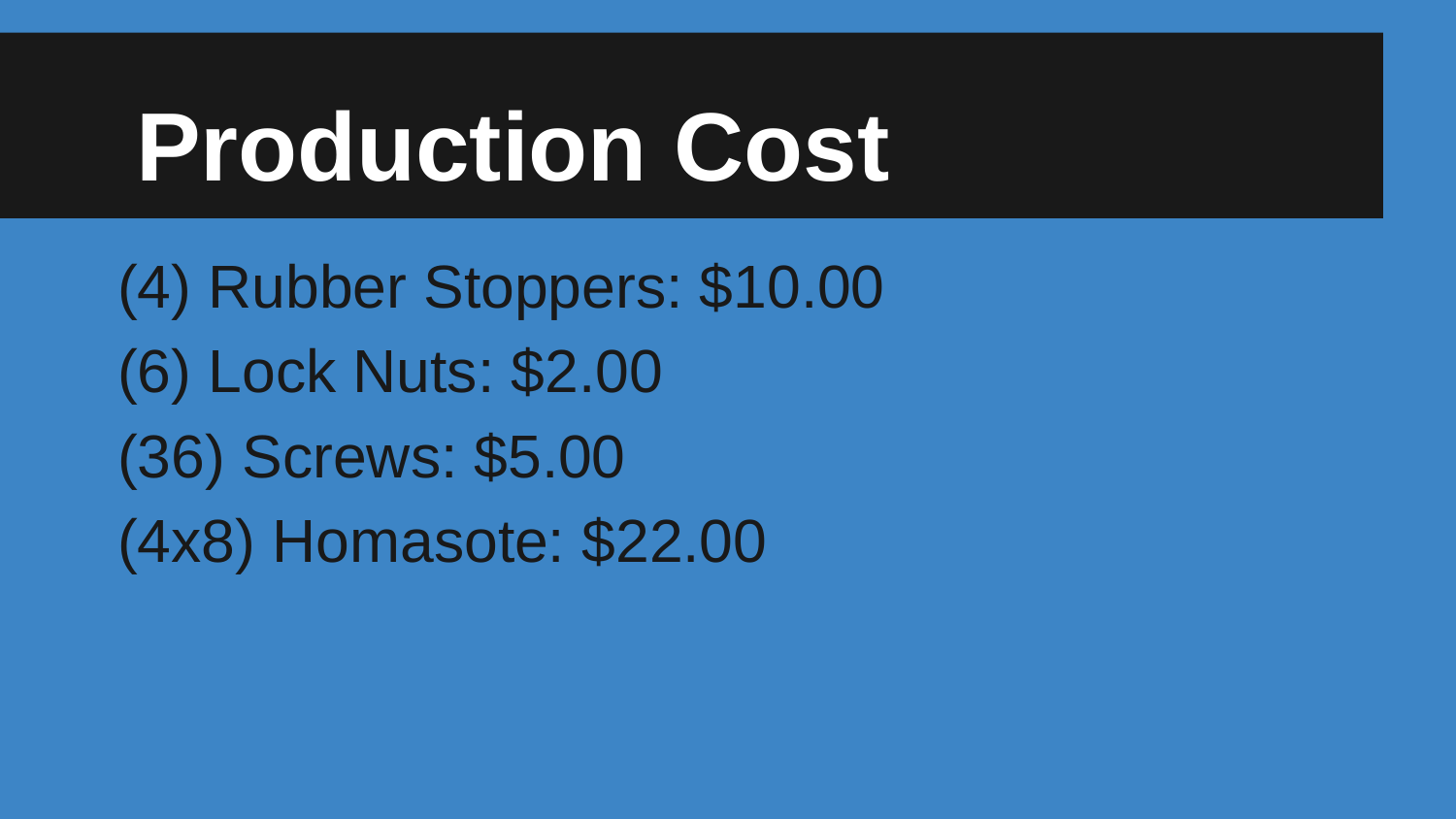

# Production Cost
(4) Rubber Stoppers: $10.00
(6) Lock Nuts: $2.00
(36) Screws: $5.00
(4x8) Homasote: $22.00